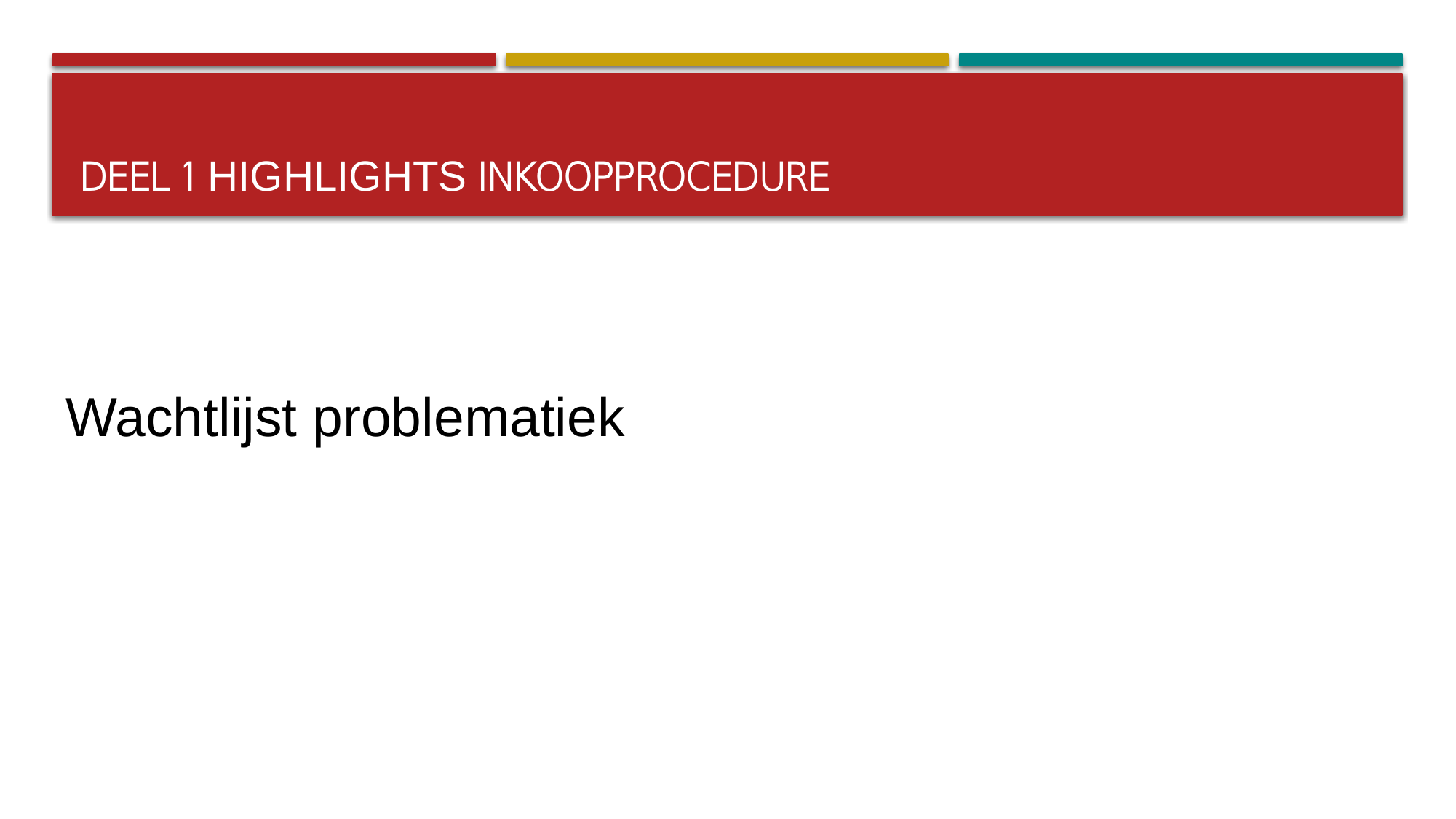

# Deel 1 Highlights Inkoopprocedure

Wachtlijst problematiek